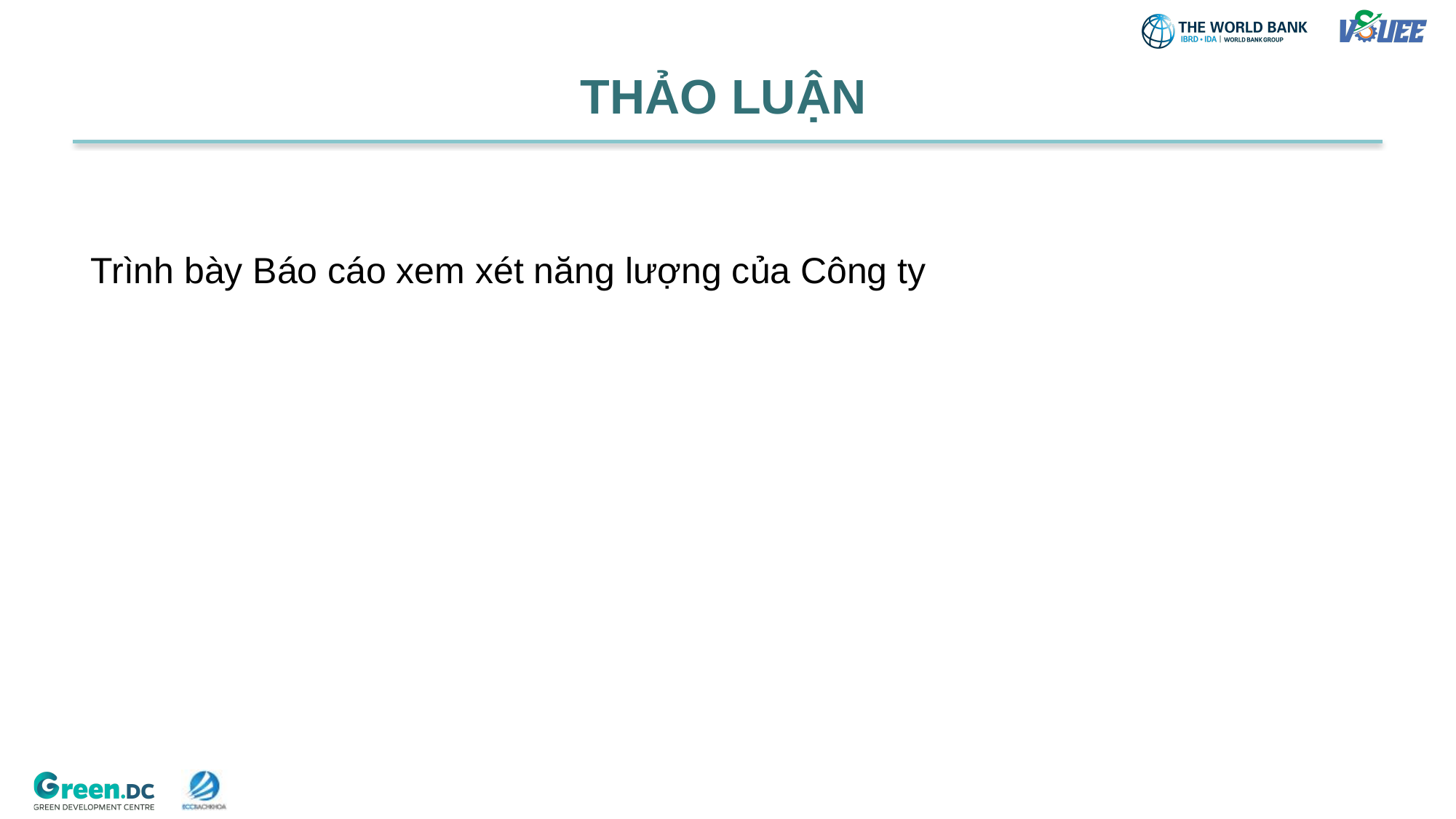

THẢO LUẬN
# Trình bày Báo cáo xem xét năng lượng của Công ty